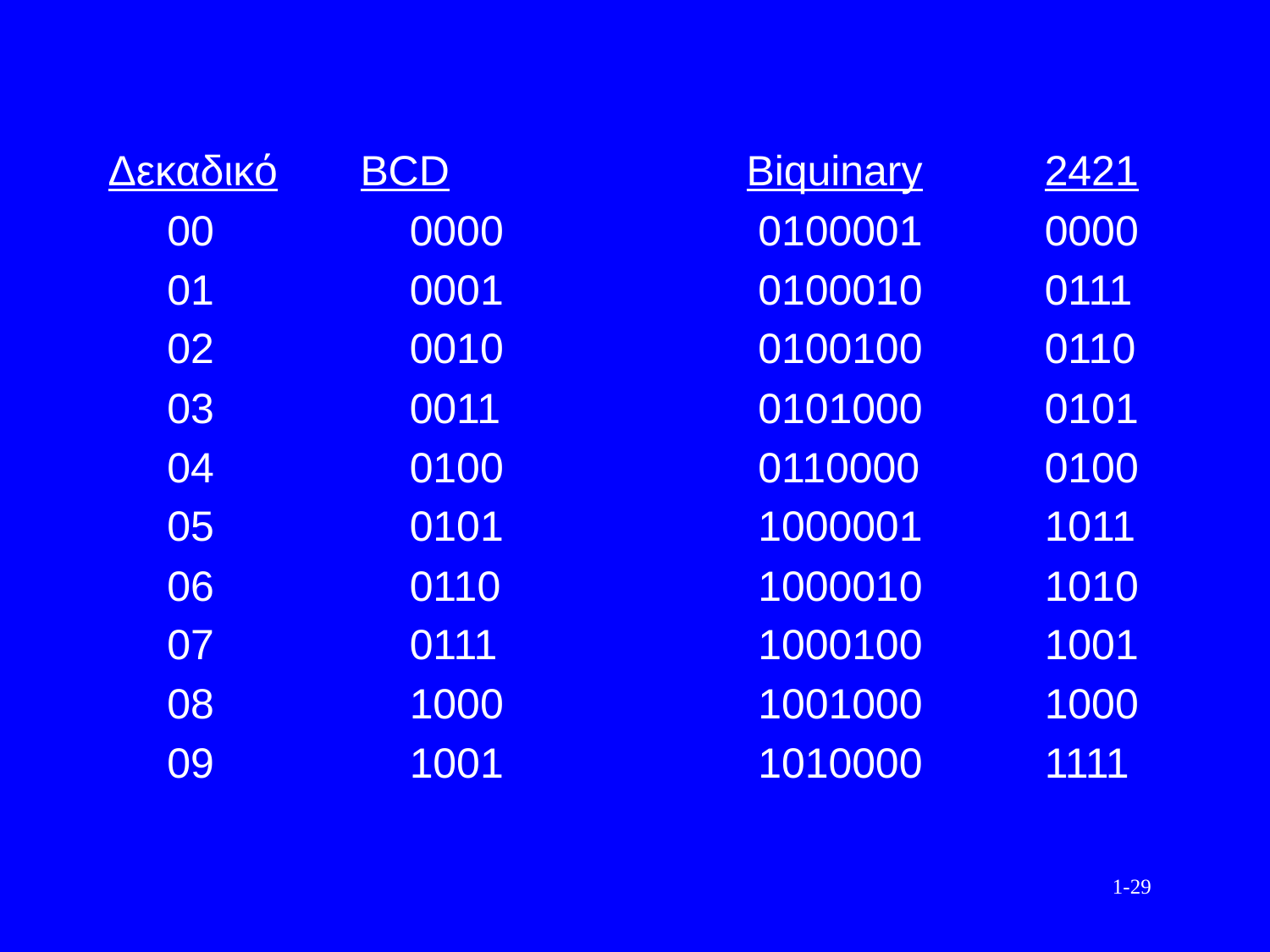

Δεκαδικό       BCD		       Biquinary	2421
     00		0000		        0100001	0000
     01		0001		        0100010	0111
     02		0010		        0100100	0110
     03		0011		        0101000	0101
     04		0100		        0110000	0100
     05		0101		        1000001	1011
     06		0110		        1000010	1010
     07		0111		        1000100	1001
     08		1000		        1001000	1000
     09		1001		        1010000	1111